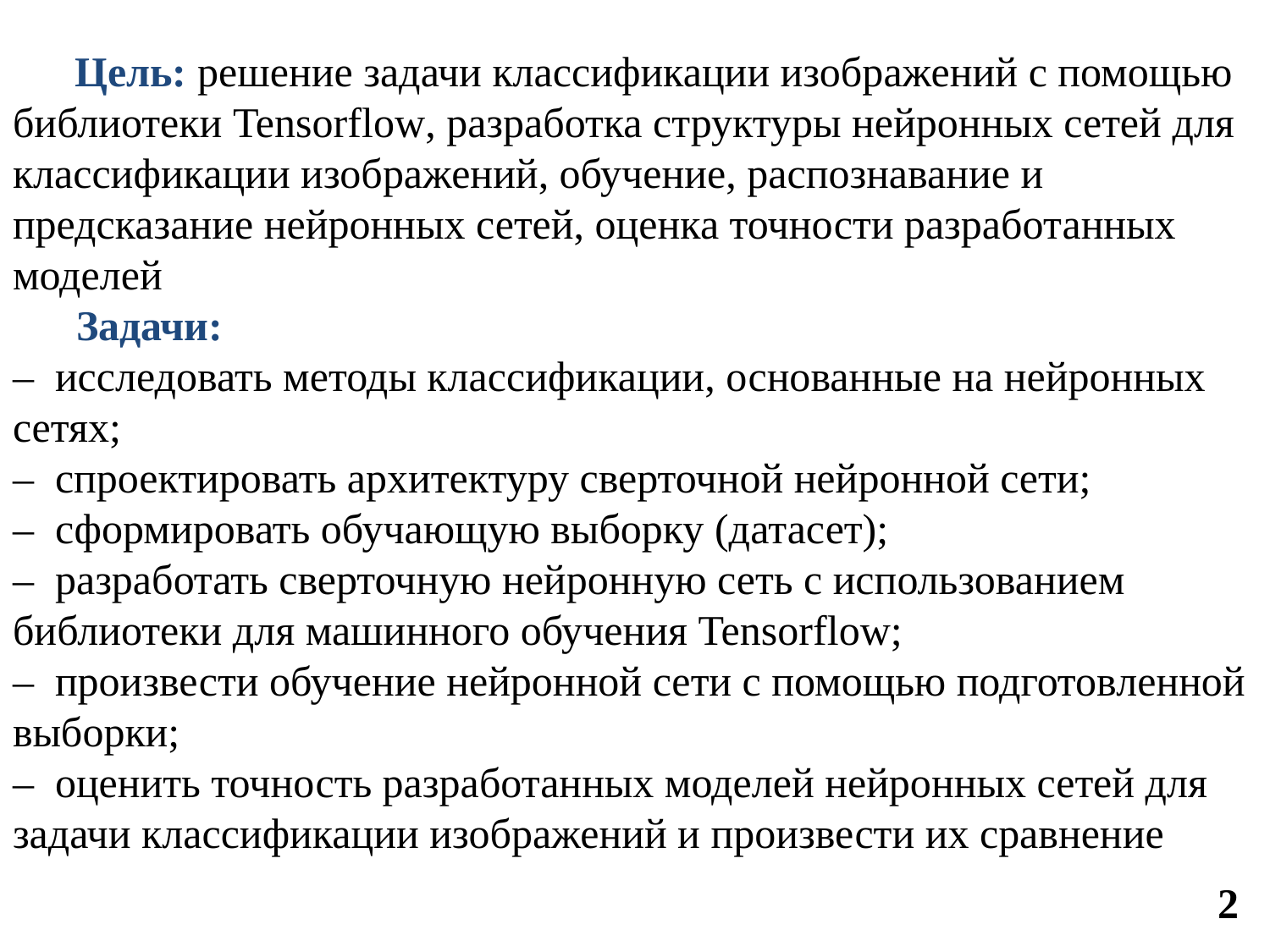

# Цель: решение задачи классификации изображений с помощью библиотеки Tensorflow, разработка структуры нейронных сетей для классификации изображений, обучение, распознавание и предсказание нейронных сетей, оценка точности разработанных моделей Задачи: –  исследовать методы классификации, основанные на нейронных сетях; –  спроектировать архитектуру сверточной нейронной сети; –  сформировать обучающую выборку (датасет); –  разработать сверточную нейронную сеть с использованием библиотеки для машинного обучения Tensorflow; –  произвести обучение нейронной сети с помощью подготовленной выборки; –  оценить точность разработанных моделей нейронных сетей для задачи классификации изображений и произвести их сравнение
2